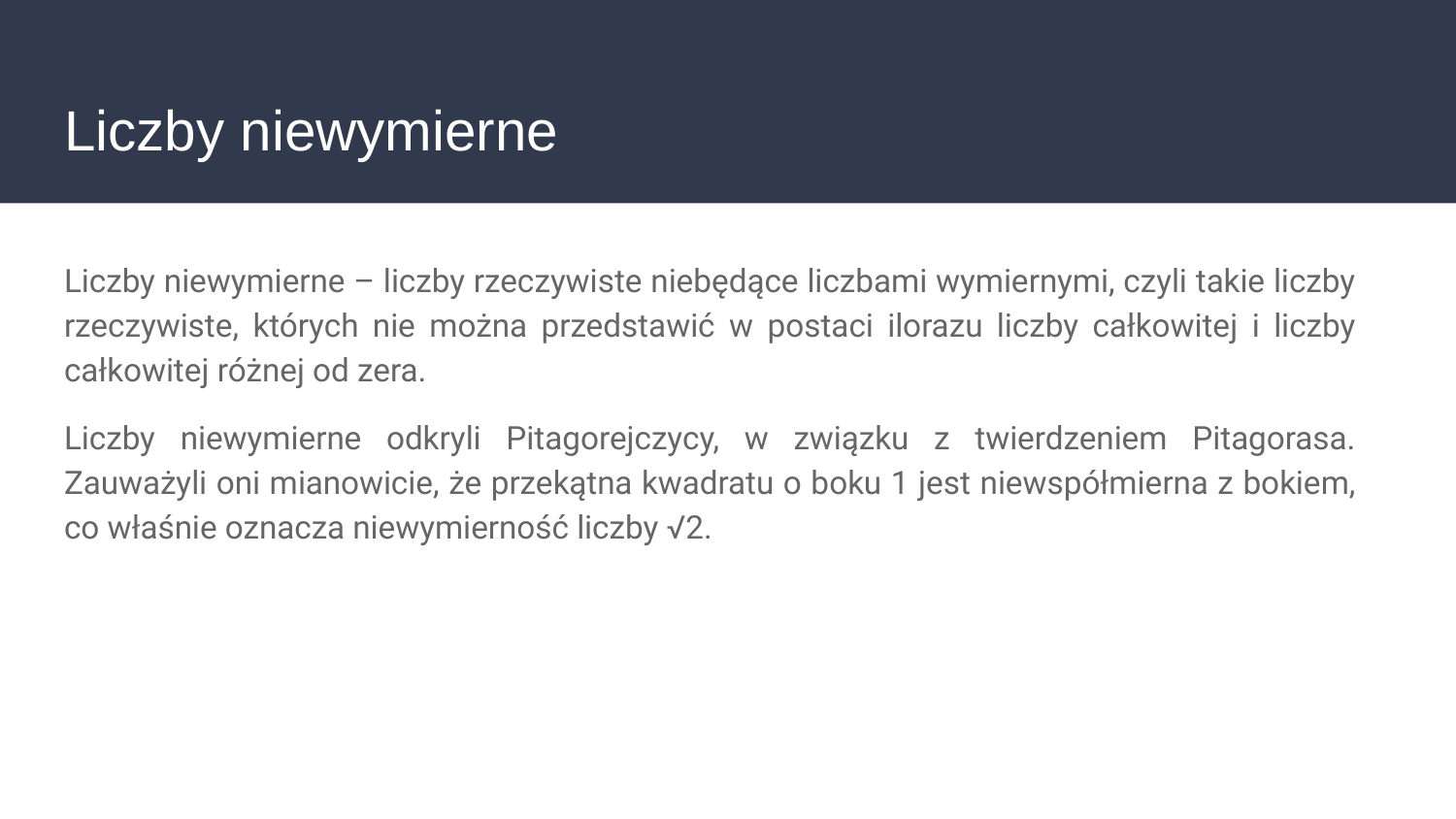

# Liczby niewymierne
Liczby niewymierne – liczby rzeczywiste niebędące liczbami wymiernymi, czyli takie liczby rzeczywiste, których nie można przedstawić w postaci ilorazu liczby całkowitej i liczby całkowitej różnej od zera.
Liczby niewymierne odkryli Pitagorejczycy, w związku z twierdzeniem Pitagorasa. Zauważyli oni mianowicie, że przekątna kwadratu o boku 1 jest niewspółmierna z bokiem, co właśnie oznacza niewymierność liczby √2.